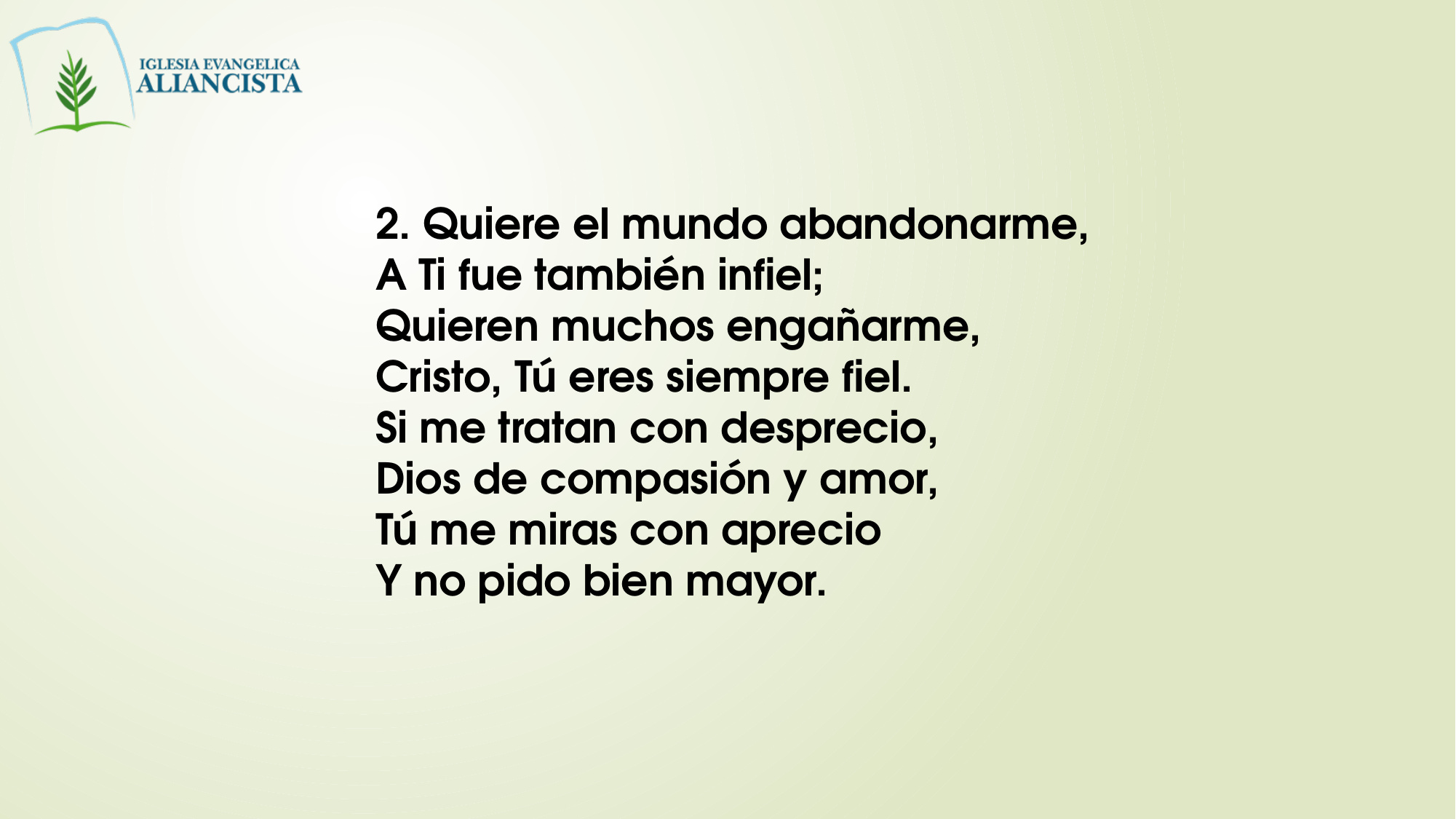

2. Quiere el mundo abandonarme,
A Ti fue también infiel;
Quieren muchos engañarme,
Cristo, Tú eres siempre fiel.
Si me tratan con desprecio,
Dios de compasión y amor,
Tú me miras con aprecio
Y no pido bien mayor.